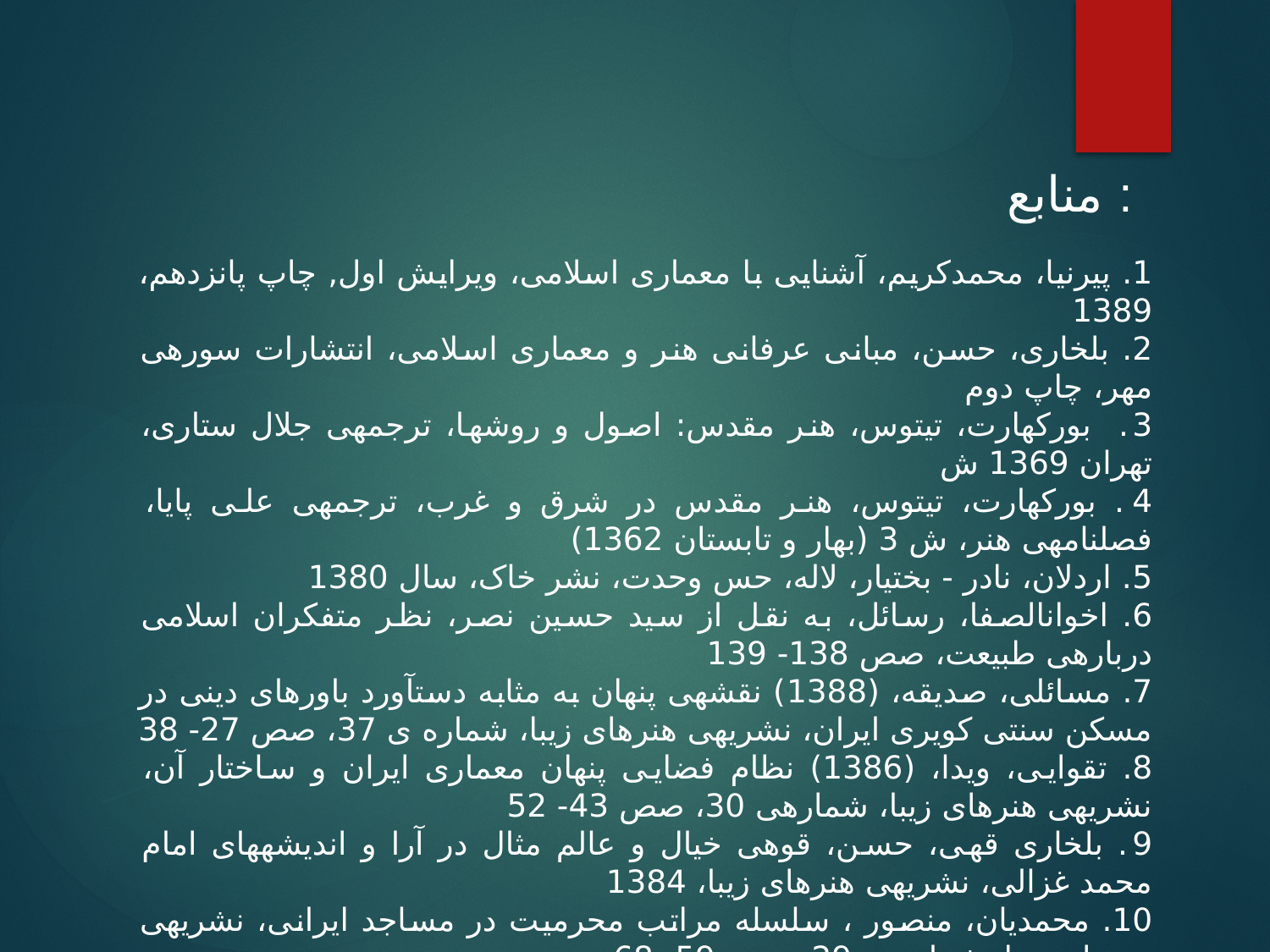

منابع :
1. پیرنیا، محمدکریم، آشنایی با معماری اسلامی، ويرايش اول, چاپ پانزدهم، 1389
2. بلخاری، حسن، مبانی عرفانی هنر و معماری اسلامی، انتشارات سوره‏ی مهر، چاپ دوم
3.  بورکهارت، تیتوس، هنر مقدس: اصول و روشها، ترجمه‏ی جلال ستاری، تهران 1369 ش
4. بورکهارت، تیتوس، هنر مقدس در شرق و غرب، ترجمه‏ی علی پایا، فصلنامه‏ی هنر، ش 3 (بهار و تابستان 1362)
5. اردلان، نادر - بختیار، لاله، حس وحدت، نشر خاک، سال 1380
6. اخوان‏الصفا، رسائل، به نقل از سید حسین نصر، نظر متفکران اسلامی درباره‏ی طبیعت، صص 138- 139
7. مسائلی، صدیقه، (1388) نقشه‏ی پنهان به مثابه دست‏آورد باورهای دینی در مسکن سنتی کویری ایران، نشریه‏ی هنرهای زیبا، شماره ی 37، صص 27- 38
8. تقوایی، ویدا، (1386) نظام فضایی پنهان معماری ایران و ساختار آن، نشریه‏ی هنرهای زیبا، شماره‏ی 30، صص 43- 52
9. بلخاری قهی، حسن، قوه‏ی خیال و عالم مثال در آرا و اندیشه‏های امام محمد غزالی، نشریه‏ی هنرهای زیبا، 1384
10. محمدیان، منصور ، سلسله مراتب محرمیت در مساجد ایرانی، نشریه‏ی هنرهای زیبا، شماره ی 29، صص 59- 68
11. مهدوی‏نژاد، محمد جواد، (1383) حکمت معماری اسلامی جستجو در ژرف ساخت‏های معنوی معماری اسلامی ایران، نشریه‏ی هنرهای زیبا، شماره ی 19، صص 57- 66